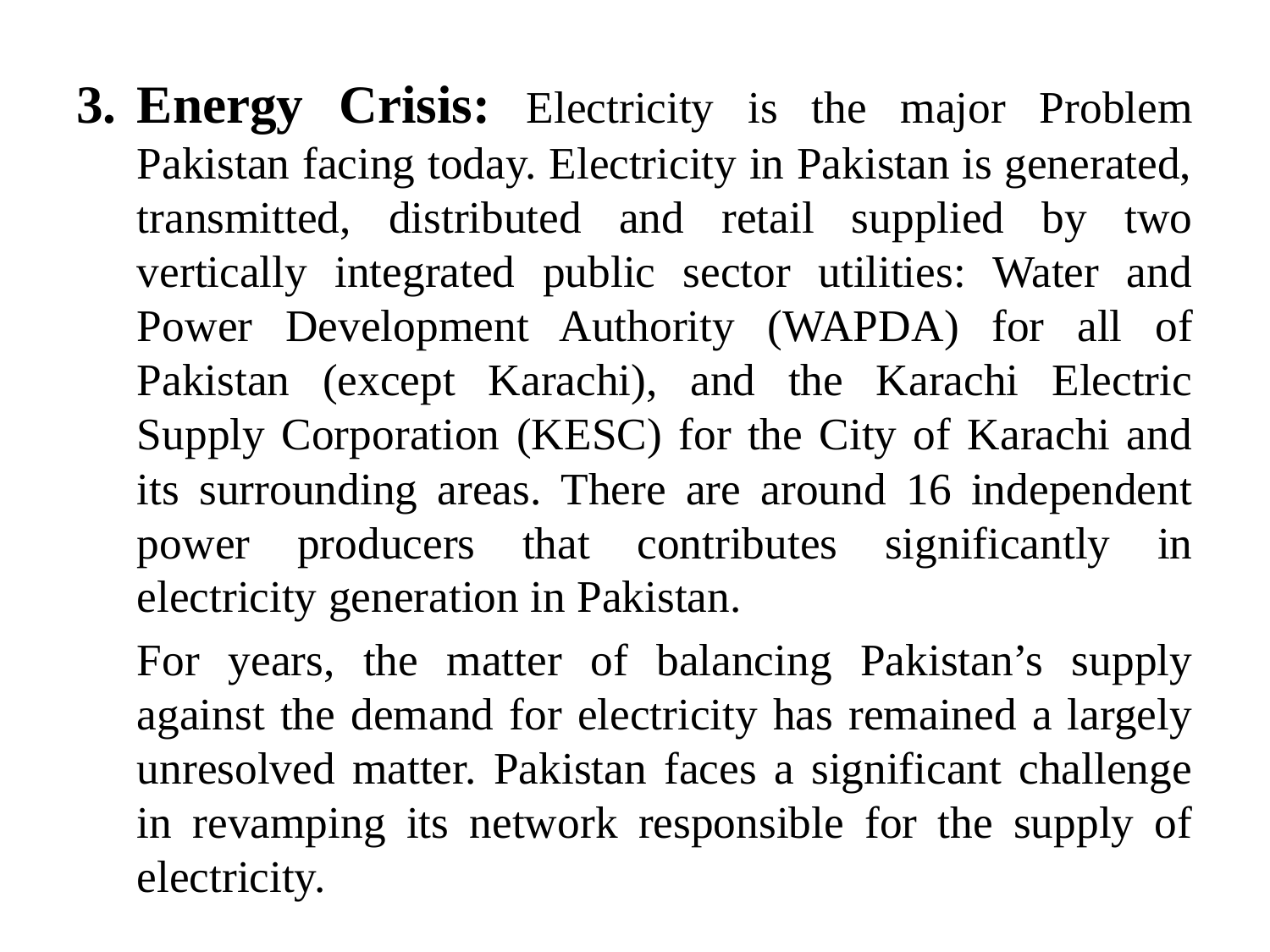

Energy Crisis: Electricity is the major Problem Pakistan facing today. Electricity in Pakistan is generated, transmitted, distributed and retail supplied by two vertically integrated public sector utilities: Water and Power Development Authority (WAPDA) for all of Pakistan (except Karachi), and the Karachi Electric Supply Corporation (KESC) for the City of Karachi and its surrounding areas. There are around 16 independent power producers that contributes significantly in electricity generation in Pakistan.
	For years, the matter of balancing Pakistan’s supply against the demand for electricity has remained a largely unresolved matter. Pakistan faces a significant challenge in revamping its network responsible for the supply of electricity.